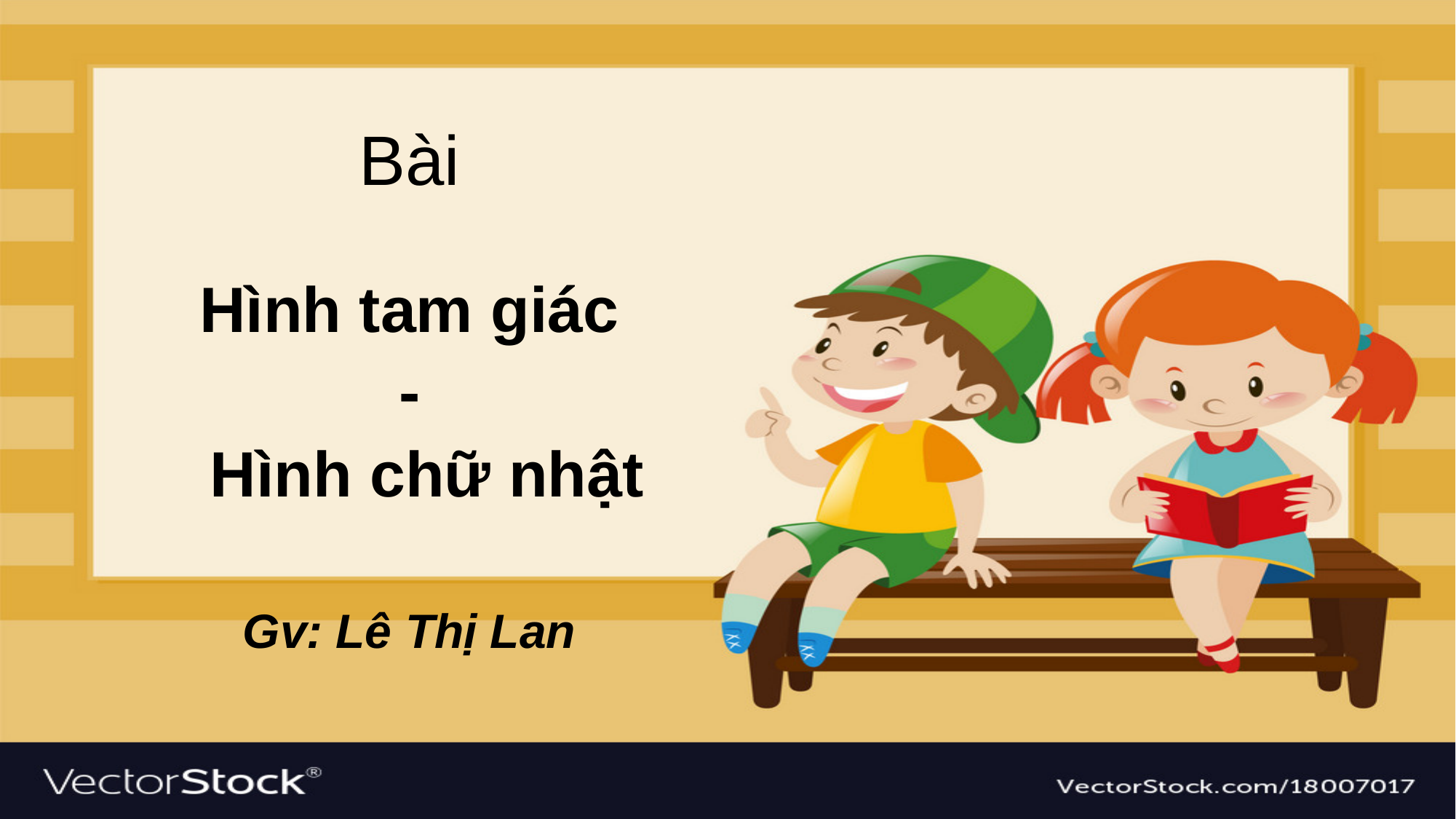

# Bài

Hình tam giác
-
  Hình chữ nhật

Gv: Lê Thị Lan